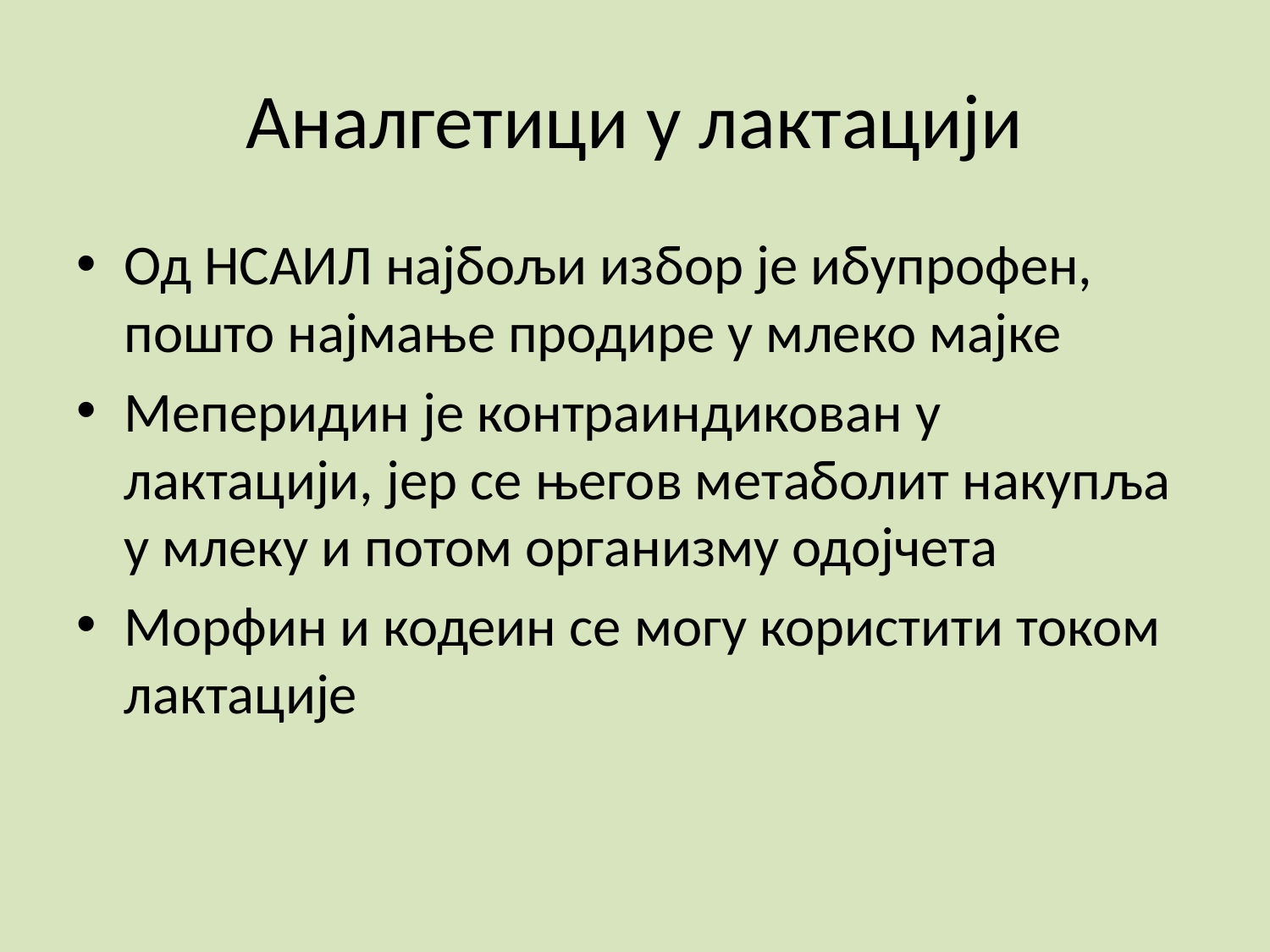

# Аналгетици у лактацији
Од НСАИЛ најбољи избор је ибупрофен, пошто најмање продире у млеко мајке
Меперидин је контраиндикован у лактацији, јер се његов метаболит накупља у млеку и потом организму одојчета
Морфин и кодеин се могу користити током лактације